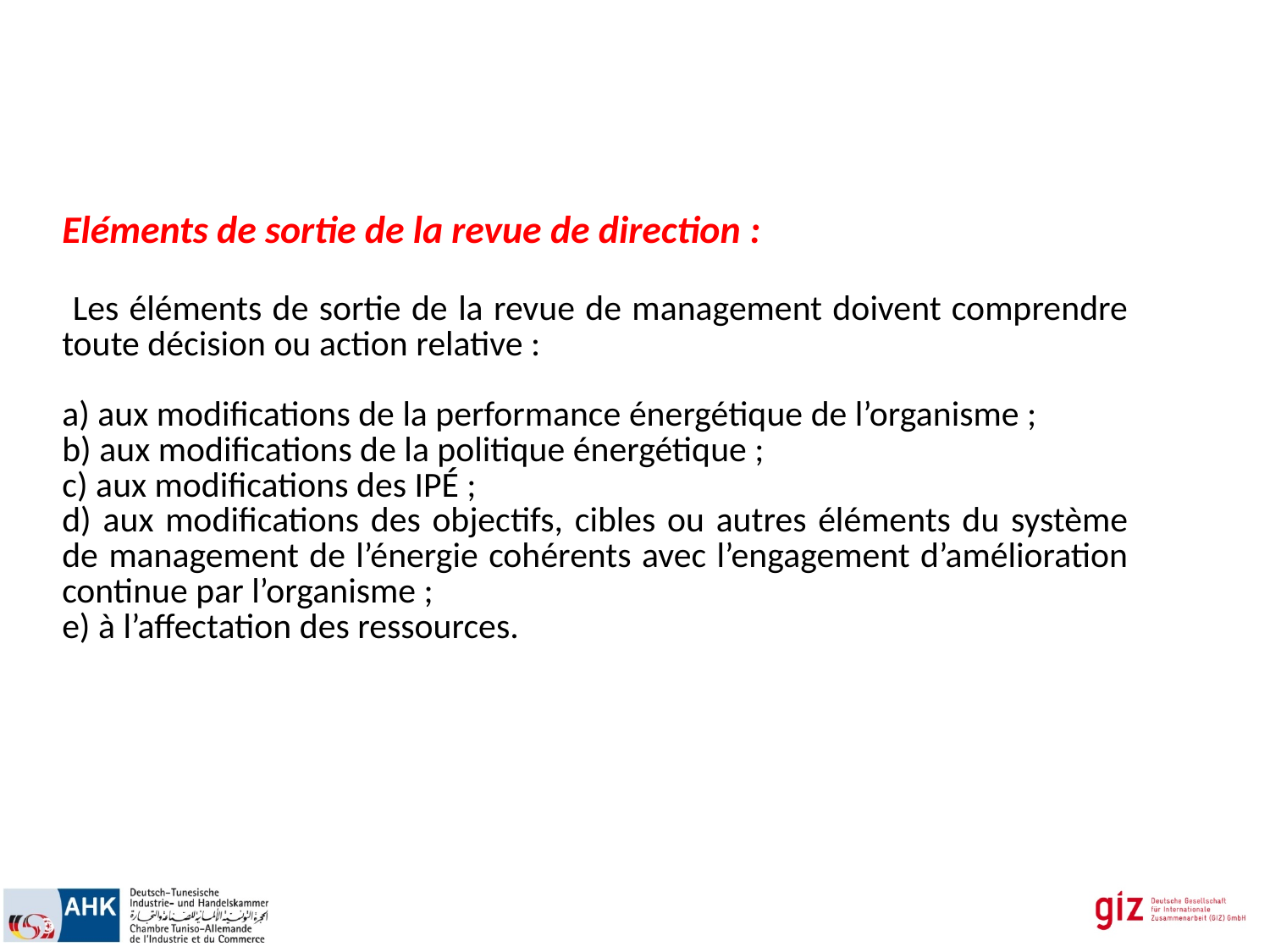

Eléments de sortie de la revue de direction :
 Les éléments de sortie de la revue de management doivent comprendre toute décision ou action relative :

a) aux modifications de la performance énergétique de l’organisme ;
b) aux modifications de la politique énergétique ;
c) aux modifications des IPÉ ;
d) aux modifications des objectifs, cibles ou autres éléments du système de management de l’énergie cohérents avec l’engagement d’amélioration continue par l’organisme ;
e) à l’affectation des ressources.